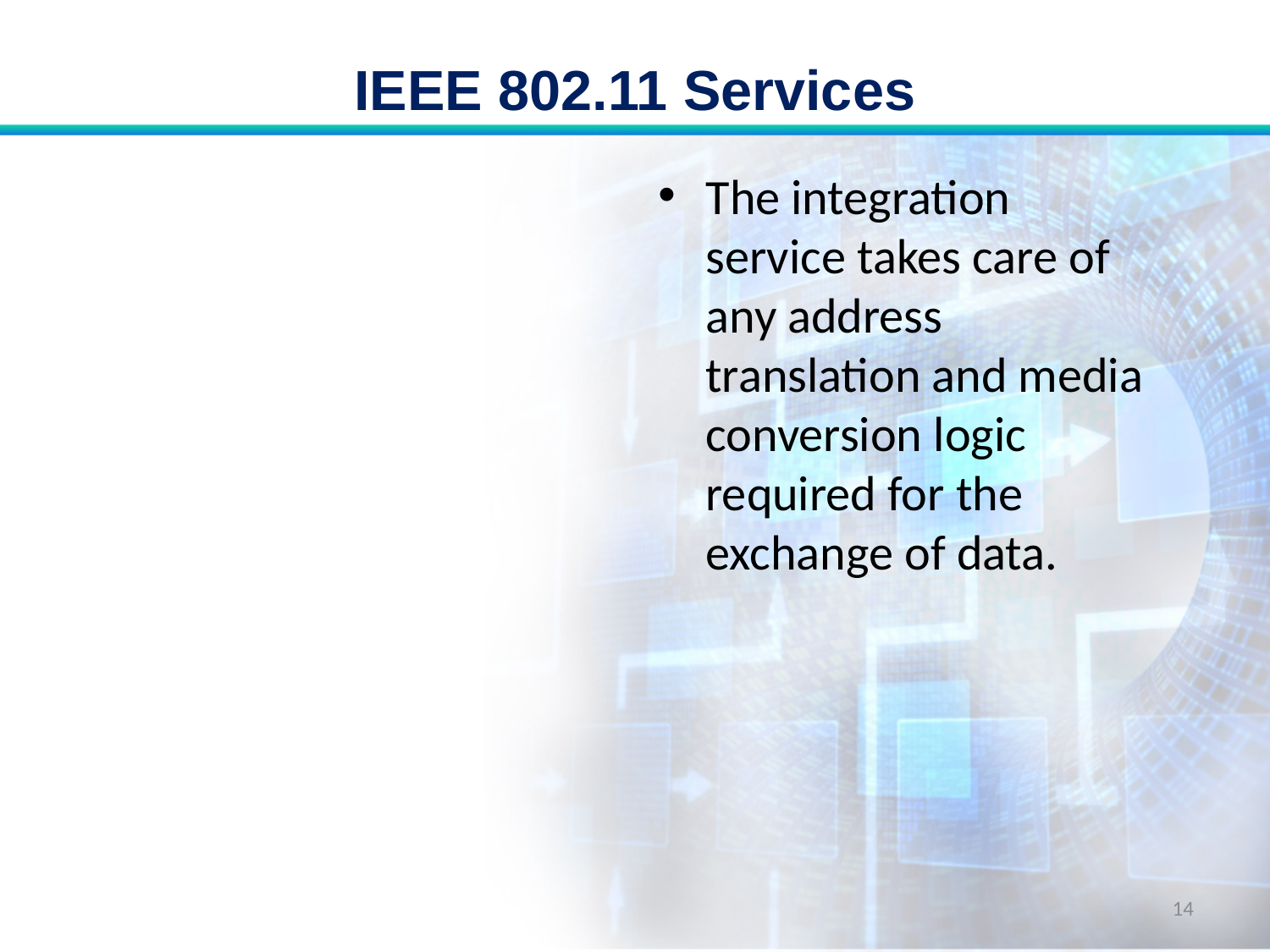

# IEEE 802.11 Services
The integration service takes care of any address translation and media conversion logic required for the exchange of data.
14